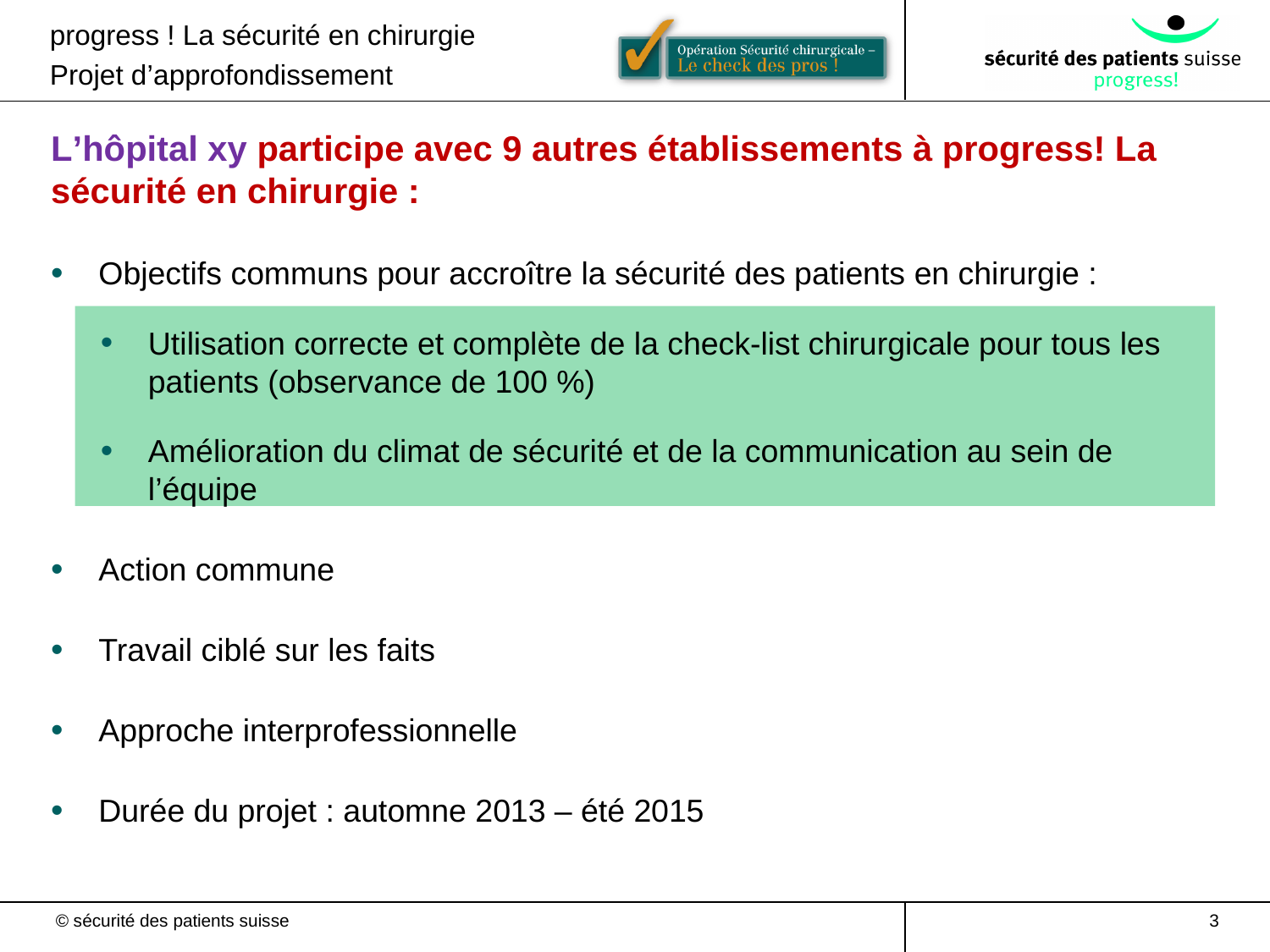

progress ! La sécurité en chirurgie
Projet d’approfondissement
L’hôpital xy participe avec 9 autres établissements à progress! La sécurité en chirurgie :
Objectifs communs pour accroître la sécurité des patients en chirurgie :
Utilisation correcte et complète de la check-list chirurgicale pour tous les patients (observance de 100 %)
Amélioration du climat de sécurité et de la communication au sein de l’équipe
Action commune
Travail ciblé sur les faits
Approche interprofessionnelle
Durée du projet : automne 2013 – été 2015

3